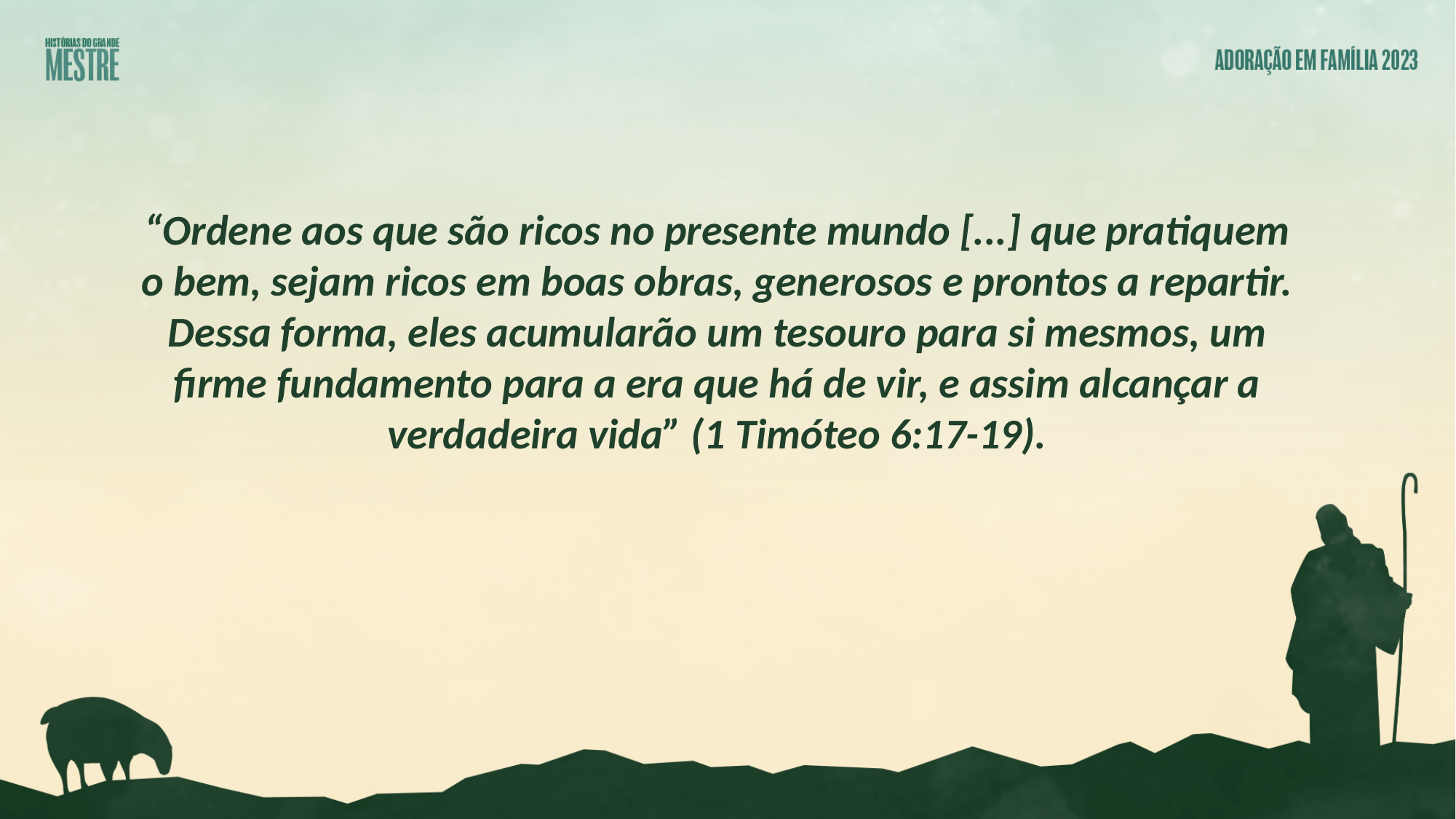

“Ordene aos que são ricos no presente mundo [...] que pratiquem o bem, sejam ricos em boas obras, generosos e prontos a repartir. Dessa forma, eles acumularão um tesouro para si mesmos, um firme fundamento para a era que há de vir, e assim alcançar a verdadeira vida” (1 Timóteo 6:17-19).